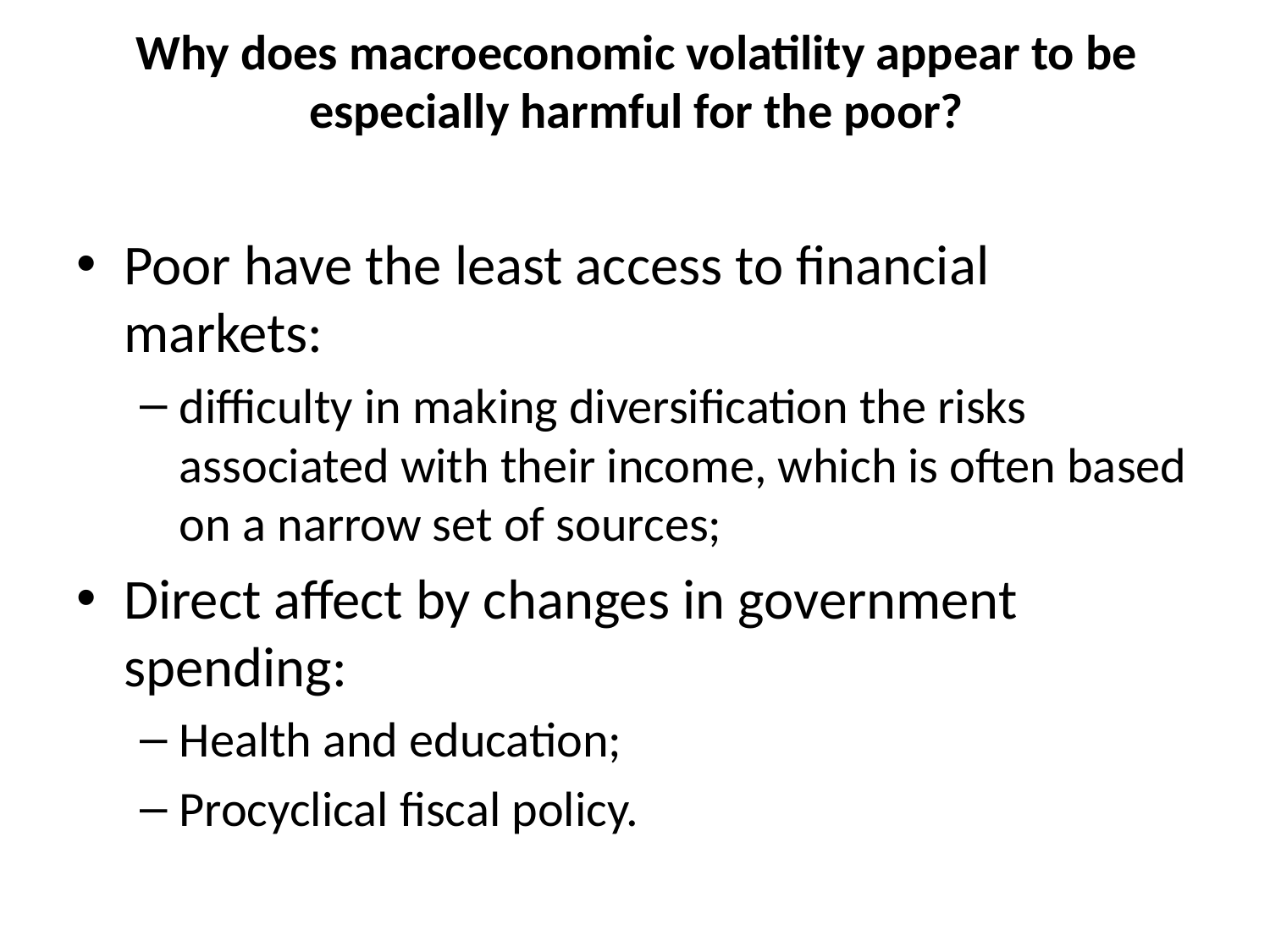

# Why does macroeconomic volatility appear to be especially harmful for the poor?
Poor have the least access to financial markets:
difficulty in making diversification the risks associated with their income, which is often based on a narrow set of sources;
Direct affect by changes in government spending:
Health and education;
Procyclical fiscal policy.